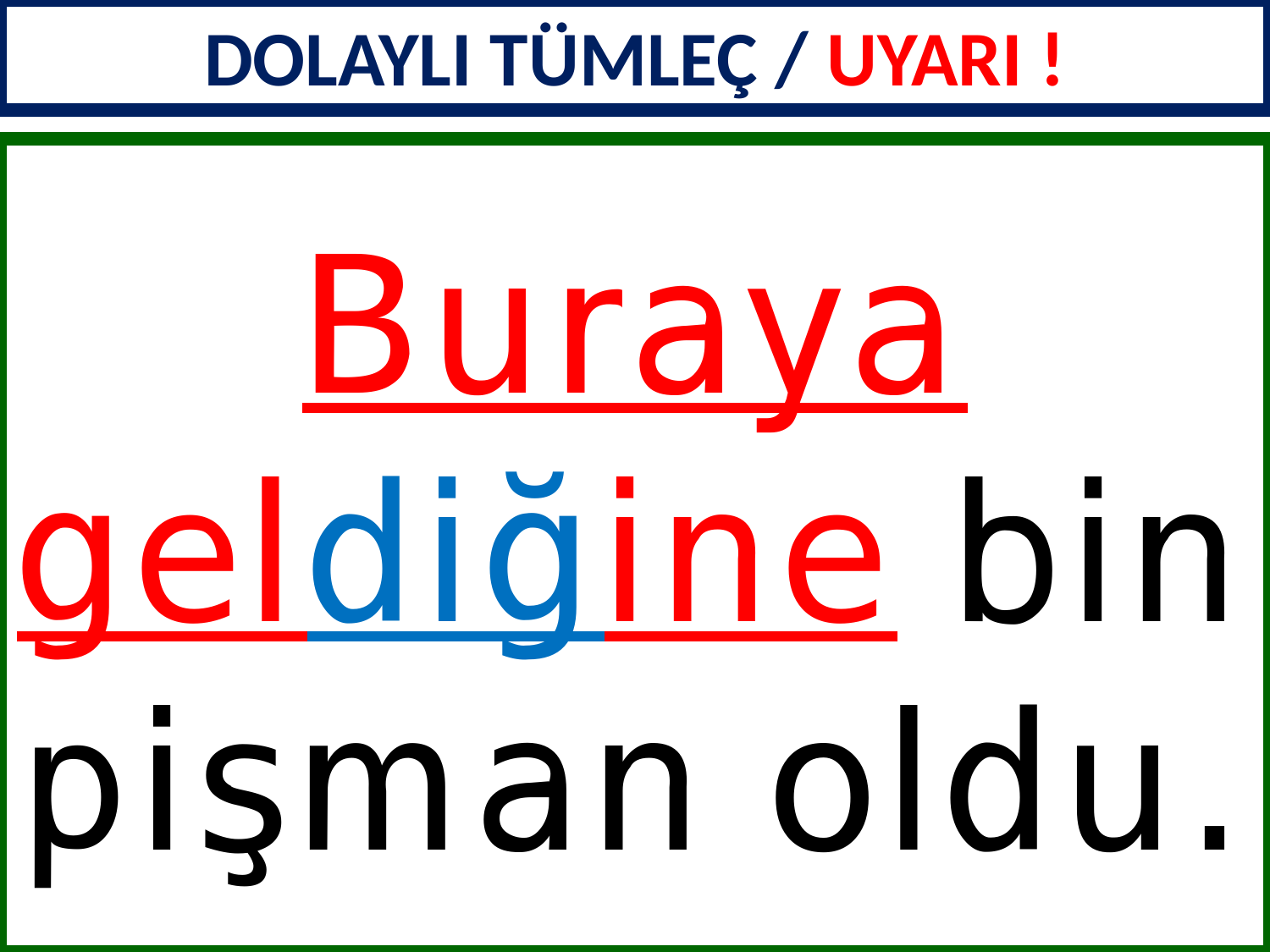

DOLAYLI TÜMLEÇ / UYARI !
Buraya geldiğine bin pişman oldu.